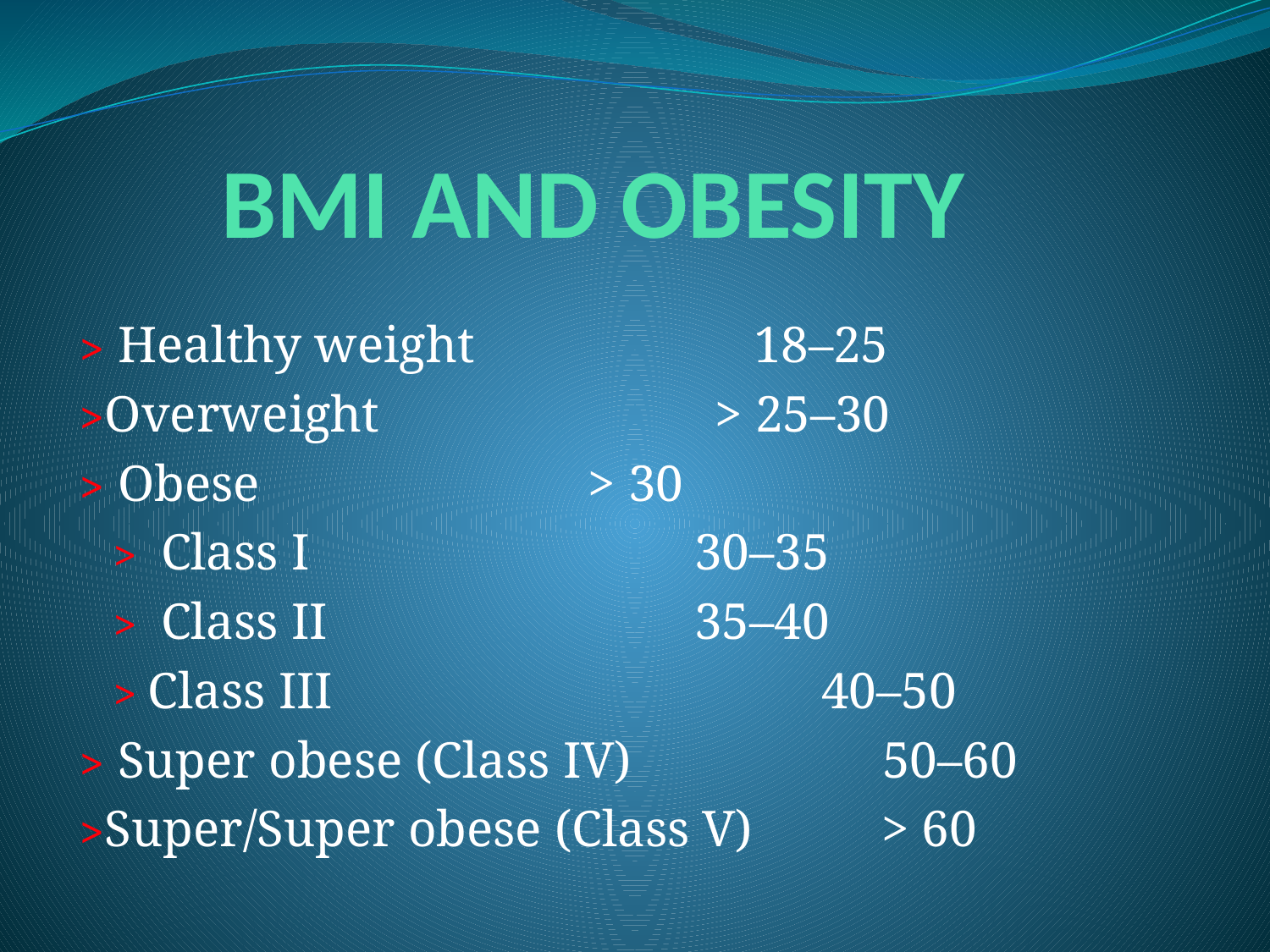

# BMI AND OBESITY
 Healthy weight		   18–25
Overweight	                 	> 25–30
 Obese			> 30
 Class I  			   30–35
 Class II 			   35–40
Class III	                       	   40–50
 Super obese (Class IV)	             50–60
Super/Super obese (Class V)          > 60